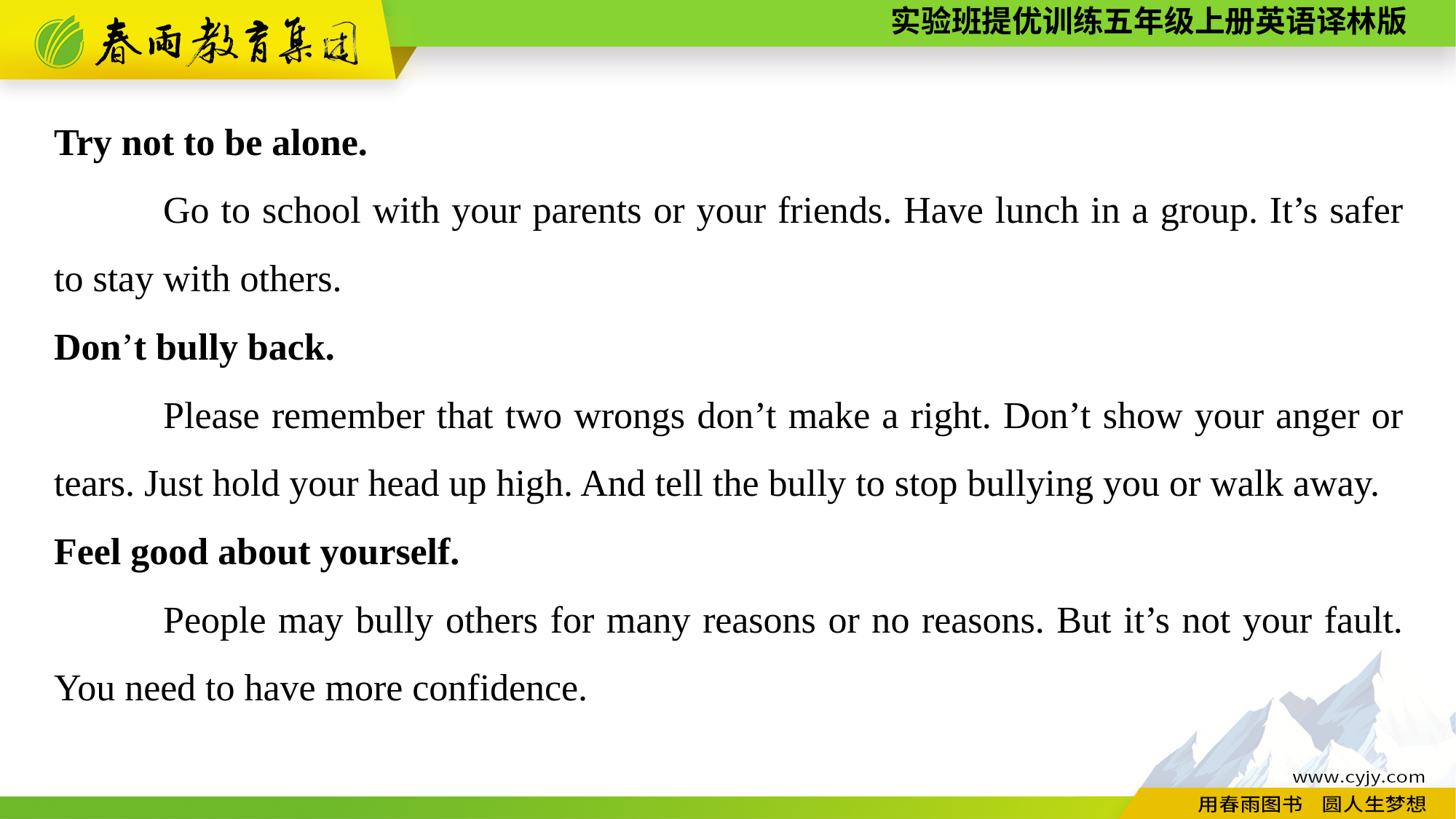

Try not to be alone.
	Go to school with your parents or your friends. Have lunch in a group. It’s safer to stay with others.
Don’t bully back.
	Please remember that two wrongs don’t make a right. Don’t show your anger or tears. Just hold your head up high. And tell the bully to stop bullying you or walk away.
Feel good about yourself.
	People may bully others for many reasons or no reasons. But it’s not your fault. You need to have more confidence.